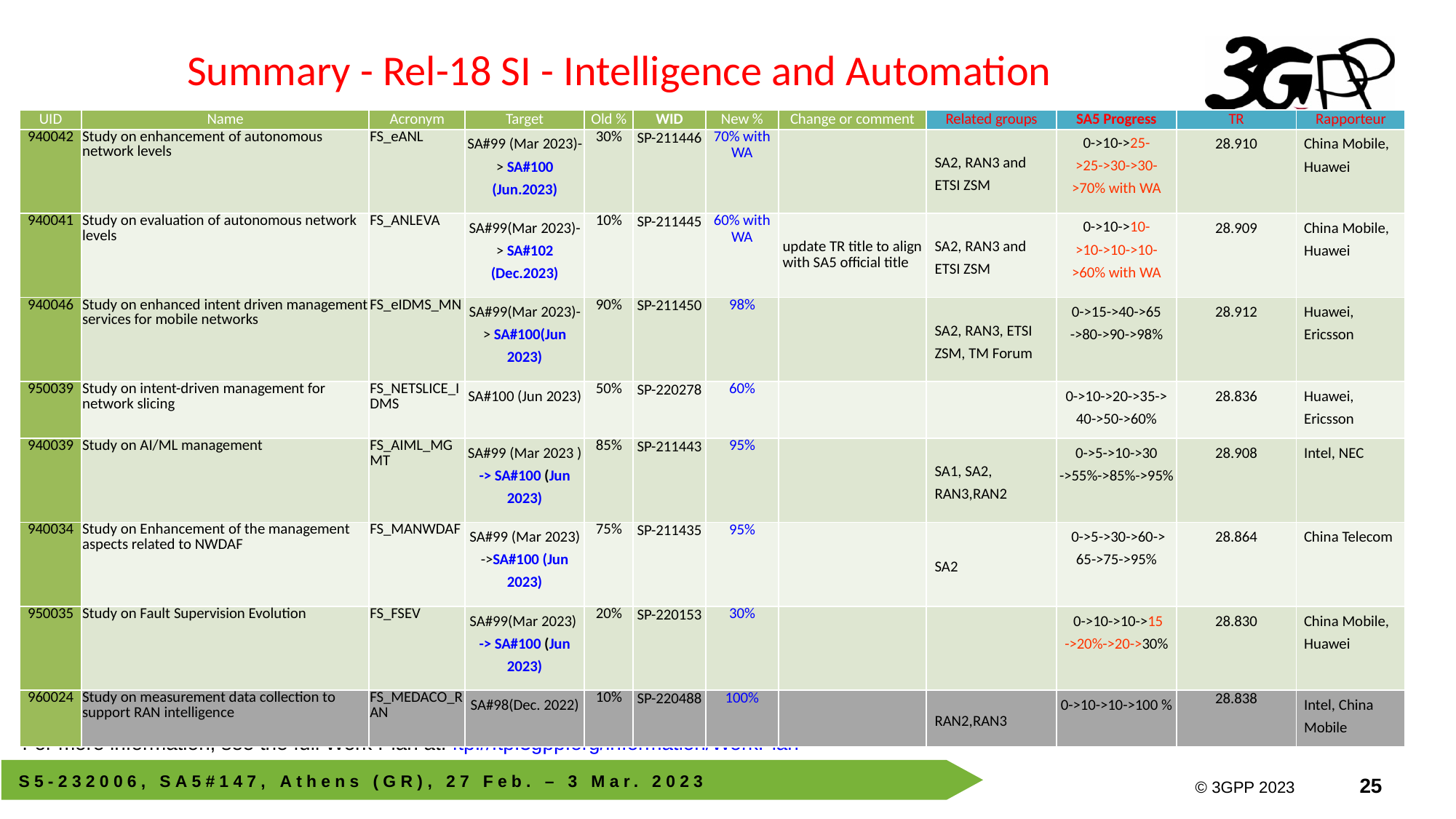

# Summary - Rel-18 SI - Intelligence and Automation
| UID | Name | Acronym | Target | Old % | WID | New % | Change or comment | Related groups | SA5 Progress | TR | Rapporteur |
| --- | --- | --- | --- | --- | --- | --- | --- | --- | --- | --- | --- |
| 940042 | Study on enhancement of autonomous network levels | FS\_eANL | SA#99 (Mar 2023)-> SA#100 (Jun.2023) | 30% | SP-211446 | 70% with WA |  | SA2, RAN3 and ETSI ZSM | 0->10->25->25->30->30->70% with WA | 28.910 | China Mobile, Huawei |
| 940041 | Study on evaluation of autonomous network levels | FS\_ANLEVA | SA#99(Mar 2023)-> SA#102 (Dec.2023) | 10% | SP-211445 | 60% with WA | update TR title to align with SA5 official title | SA2, RAN3 and ETSI ZSM | 0->10->10->10->10->10->60% with WA | 28.909 | China Mobile, Huawei |
| 940046 | Study on enhanced intent driven management services for mobile networks | FS\_eIDMS\_MN | SA#99(Mar 2023)-> SA#100(Jun 2023) | 90% | SP-211450 | 98% |  | SA2, RAN3, ETSI ZSM, TM Forum | 0->15->40->65 ->80->90->98% | 28.912 | Huawei, Ericsson |
| 950039 | Study on intent-driven management for network slicing | FS\_NETSLICE\_IDMS | SA#100 (Jun 2023) | 50% | SP-220278 | 60% |  |  | 0->10->20->35-> 40->50->60% | 28.836 | Huawei, Ericsson |
| 940039 | Study on AI/ML management | FS\_AIML\_MGMT | SA#99 (Mar 2023 ) -> SA#100 (Jun 2023) | 85% | SP-211443 | 95% |  | SA1, SA2, RAN3,RAN2 | 0->5->10->30 ->55%->85%->95% | 28.908 | Intel, NEC |
| 940034 | Study on Enhancement of the management aspects related to NWDAF | FS\_MANWDAF | SA#99 (Mar 2023) ->SA#100 (Jun 2023) | 75% | SP-211435 | 95% |  | SA2 | 0->5->30->60-> 65->75->95% | 28.864 | China Telecom |
| 950035 | Study on Fault Supervision Evolution | FS\_FSEV | SA#99(Mar 2023) -> SA#100 (Jun 2023) | 20% | SP-220153 | 30% |  |  | 0->10->10->15 ->20%->20->30% | 28.830 | China Mobile, Huawei |
| 960024 | Study on measurement data collection to support RAN intelligence | FS\_MEDACO\_RAN | SA#98(Dec. 2022) | 10% | SP-220488 | 100% |  | RAN2,RAN3 | 0->10->10->100 % | 28.838 | Intel, China Mobile |
For more information, see the full Work Plan at: ftp://ftp.3gpp.org/information/WorkPlan